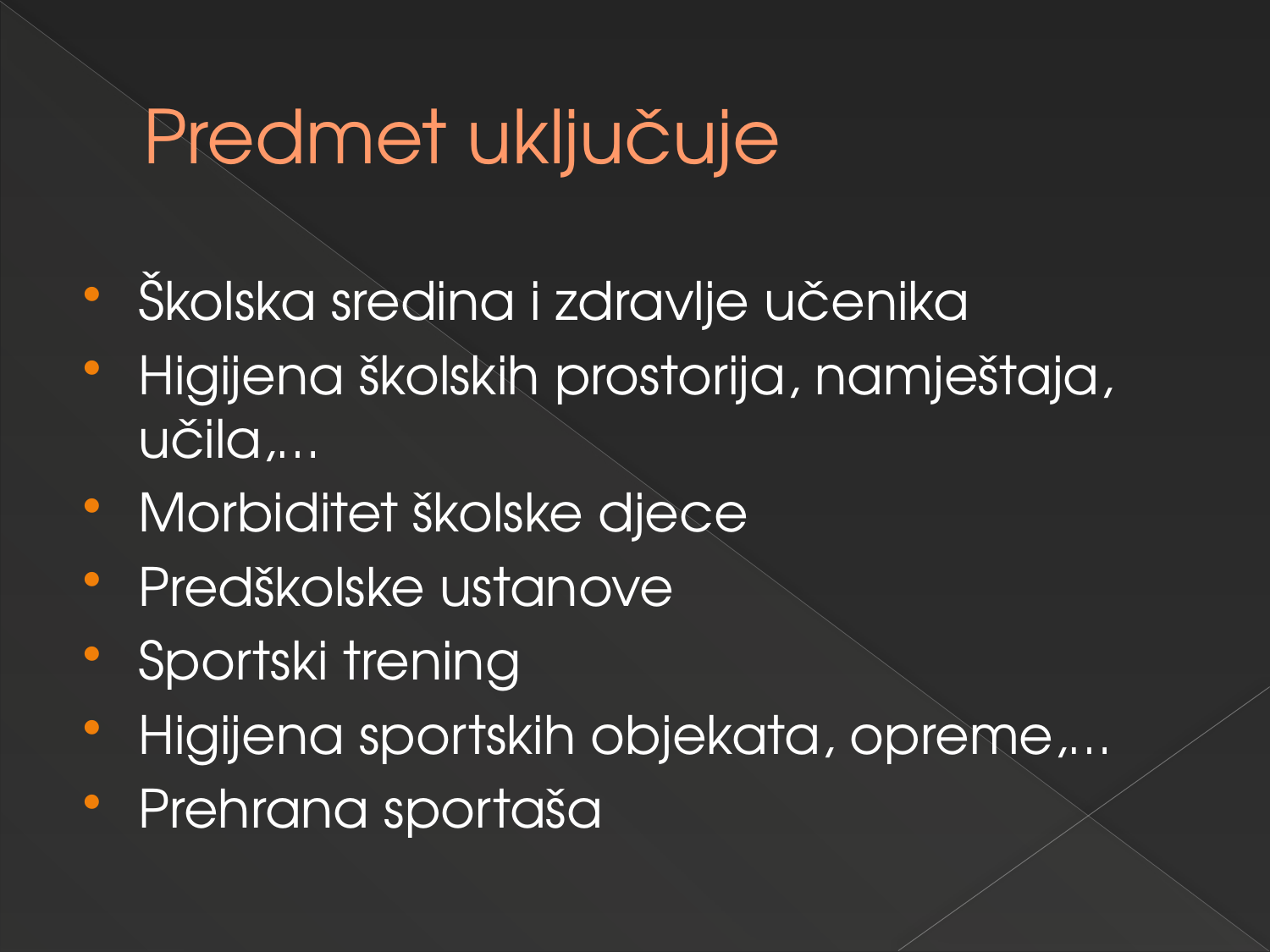

# Predmet uključuje
Školska sredina i zdravlje učenika
Higijena školskih prostorija, namještaja, učila,…
Morbiditet školske djece
Predškolske ustanove
Sportski trening
Higijena sportskih objekata, opreme,…
Prehrana sportaša